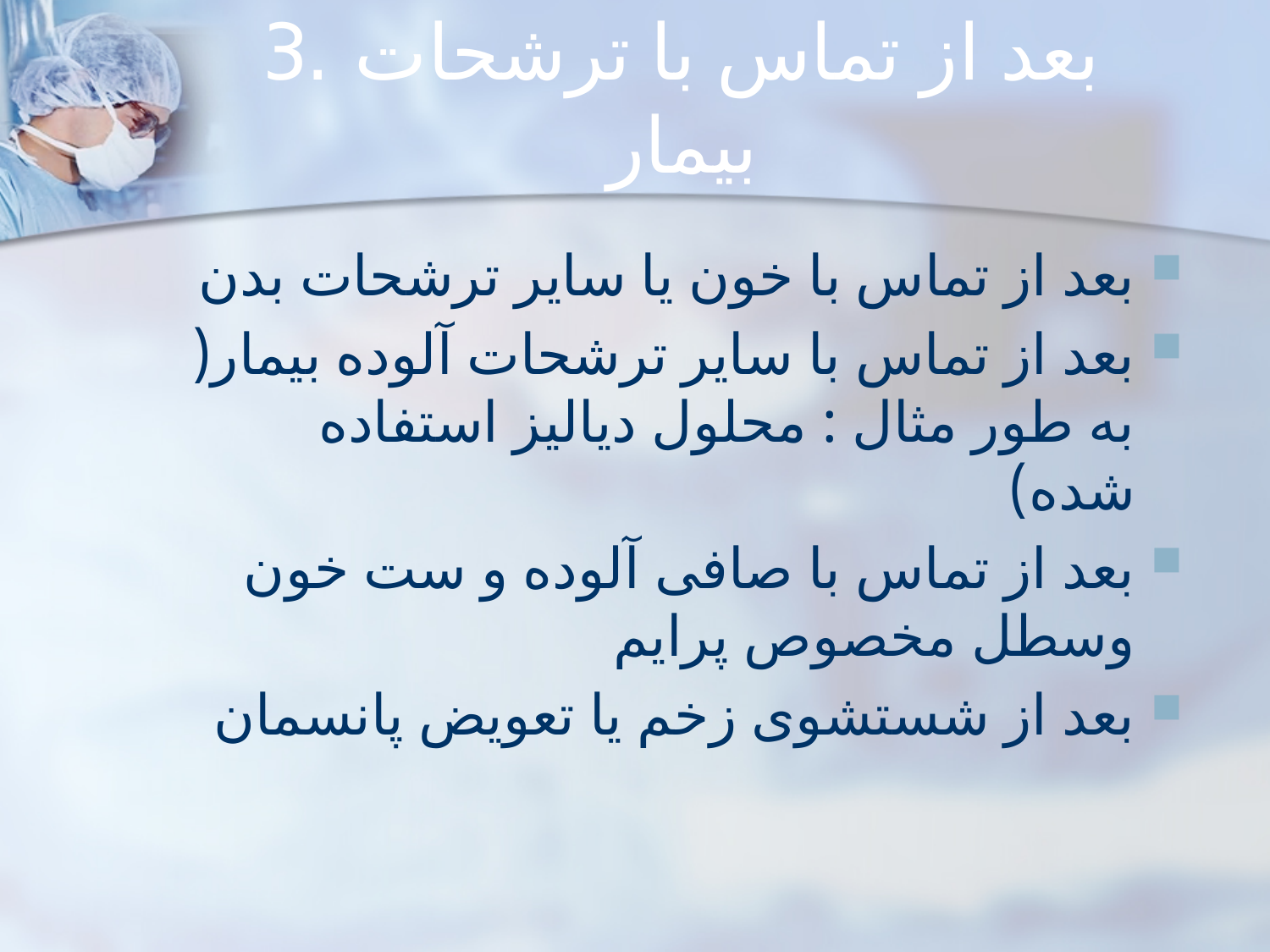

# 3. بعد از تماس با ترشحات بیمار
بعد از تماس با خون یا سایر ترشحات بدن
بعد از تماس با سایر ترشحات آلوده بیمار( به طور مثال : محلول دیالیز استفاده شده)
بعد از تماس با صافی آلوده و ست خون وسطل مخصوص پرایم
بعد از شستشوی زخم یا تعویض پانسمان